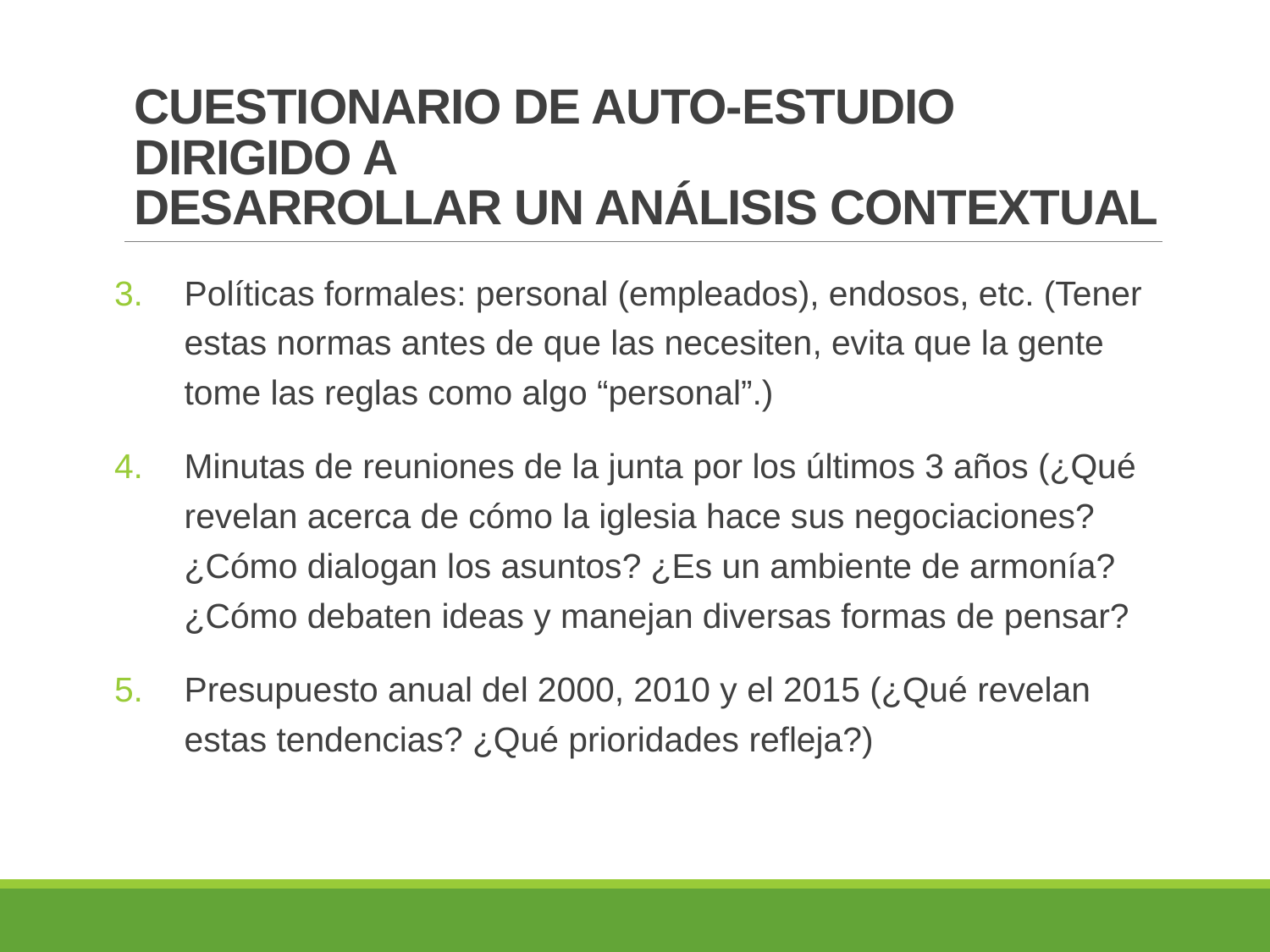

# CUESTIONARIO DE AUTO-ESTUDIO DIRIGIDO A DESARROLLAR UN ANÁLISIS CONTEXTUAL
Políticas formales: personal (empleados), endosos, etc. (Tener estas normas antes de que las necesiten, evita que la gente tome las reglas como algo “personal”.)
Minutas de reuniones de la junta por los últimos 3 años (¿Qué revelan acerca de cómo la iglesia hace sus negociaciones? ¿Cómo dialogan los asuntos? ¿Es un ambiente de armonía? ¿Cómo debaten ideas y manejan diversas formas de pensar?
Presupuesto anual del 2000, 2010 y el 2015 (¿Qué revelan estas tendencias? ¿Qué prioridades refleja?)